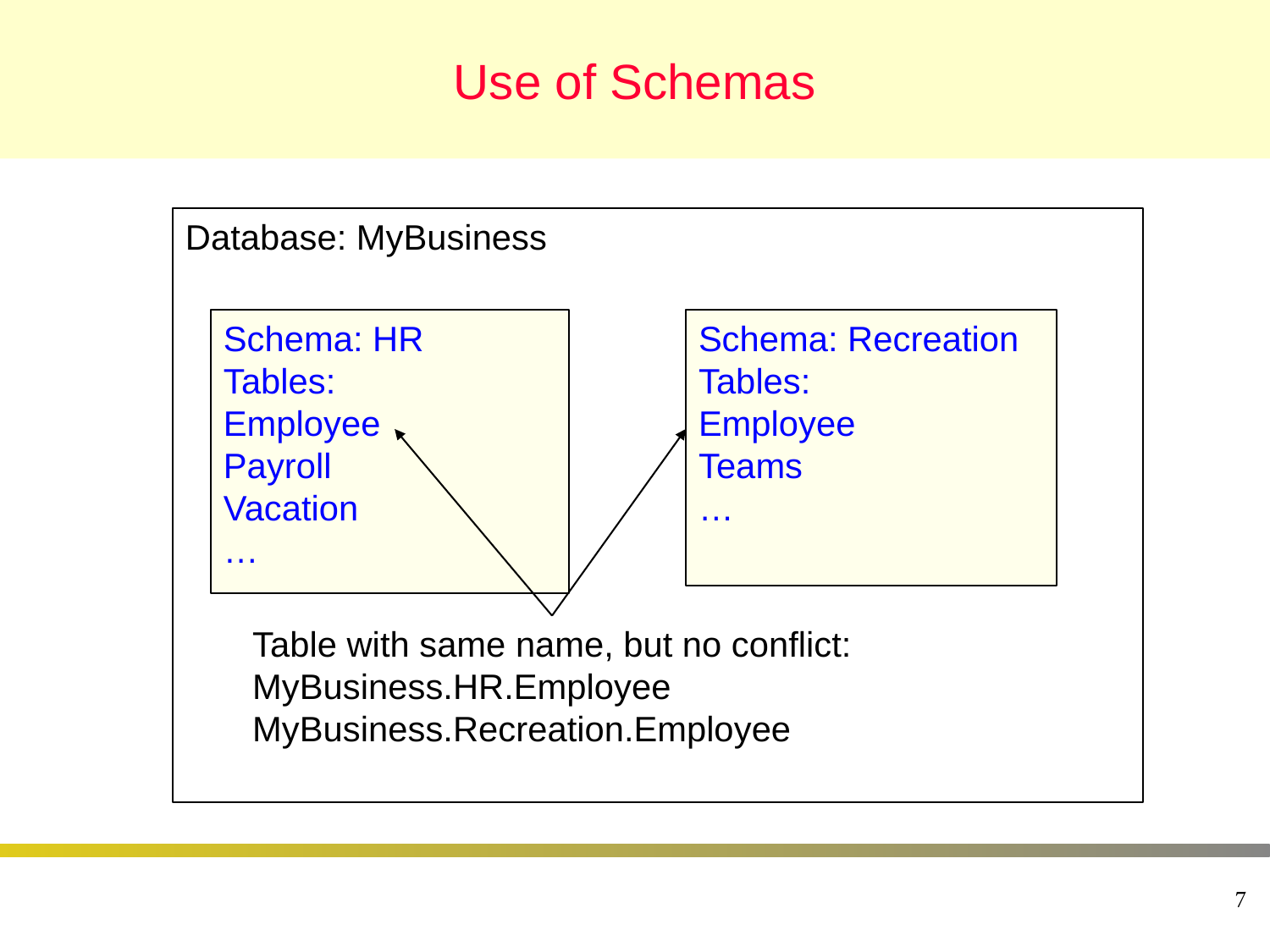

# Use of Schemas
Database: MyBusiness
Schema: HR
Tables:
Employee
Payroll
Vacation
…
Schema: Recreation
Tables:
Employee
Teams
…
Table with same name, but no conflict:
MyBusiness.HR.Employee
MyBusiness.Recreation.Employee
7